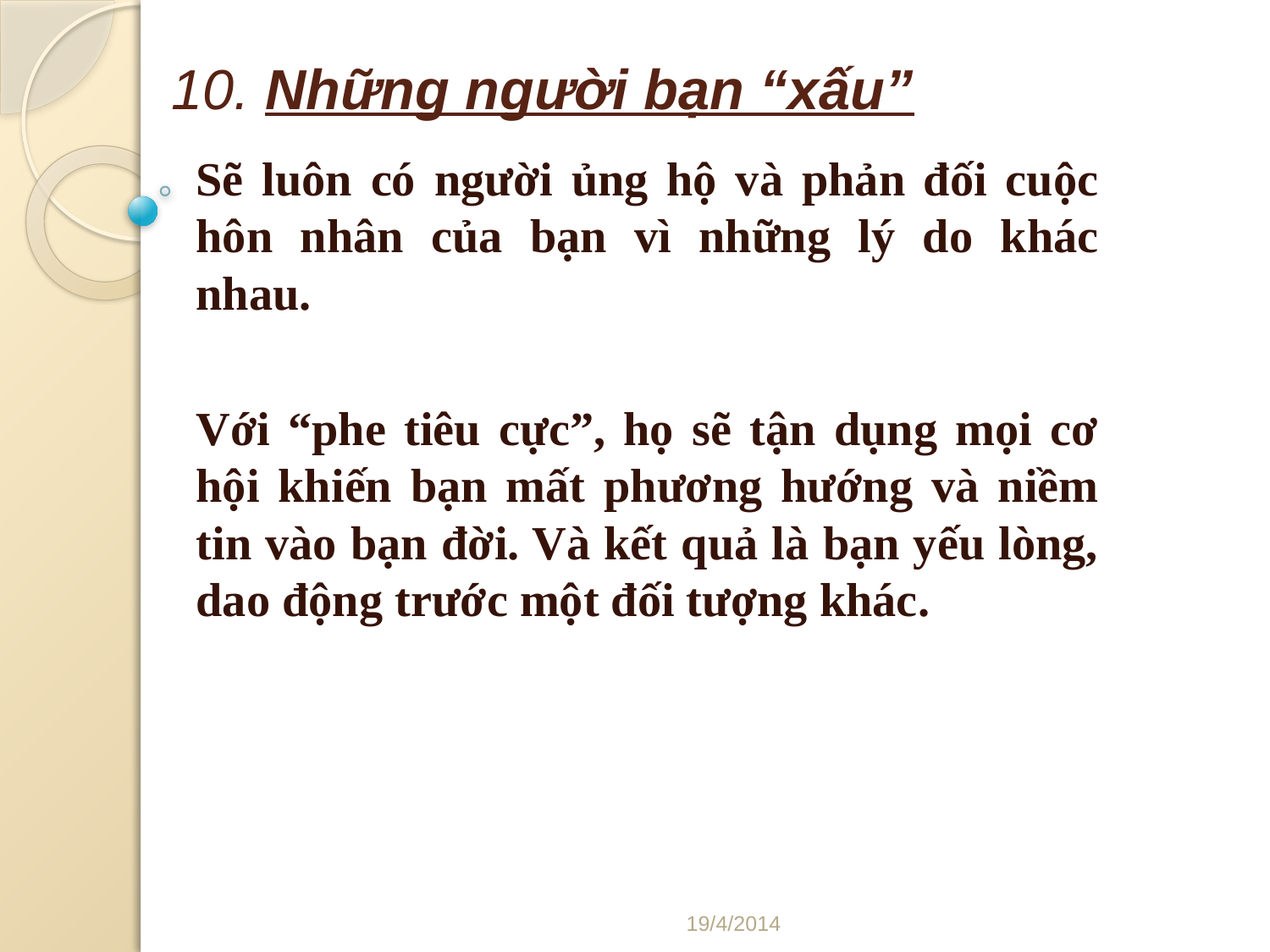

# 10. Những người bạn “xấu”
Sẽ luôn có người ủng hộ và phản đối cuộc hôn nhân của bạn vì những lý do khác nhau.

Với “phe tiêu cực”, họ sẽ tận dụng mọi cơ hội khiến bạn mất phương hướng và niềm tin vào bạn đời. Và kết quả là bạn yếu lòng, dao động trước một đối tượng khác.
19/4/2014